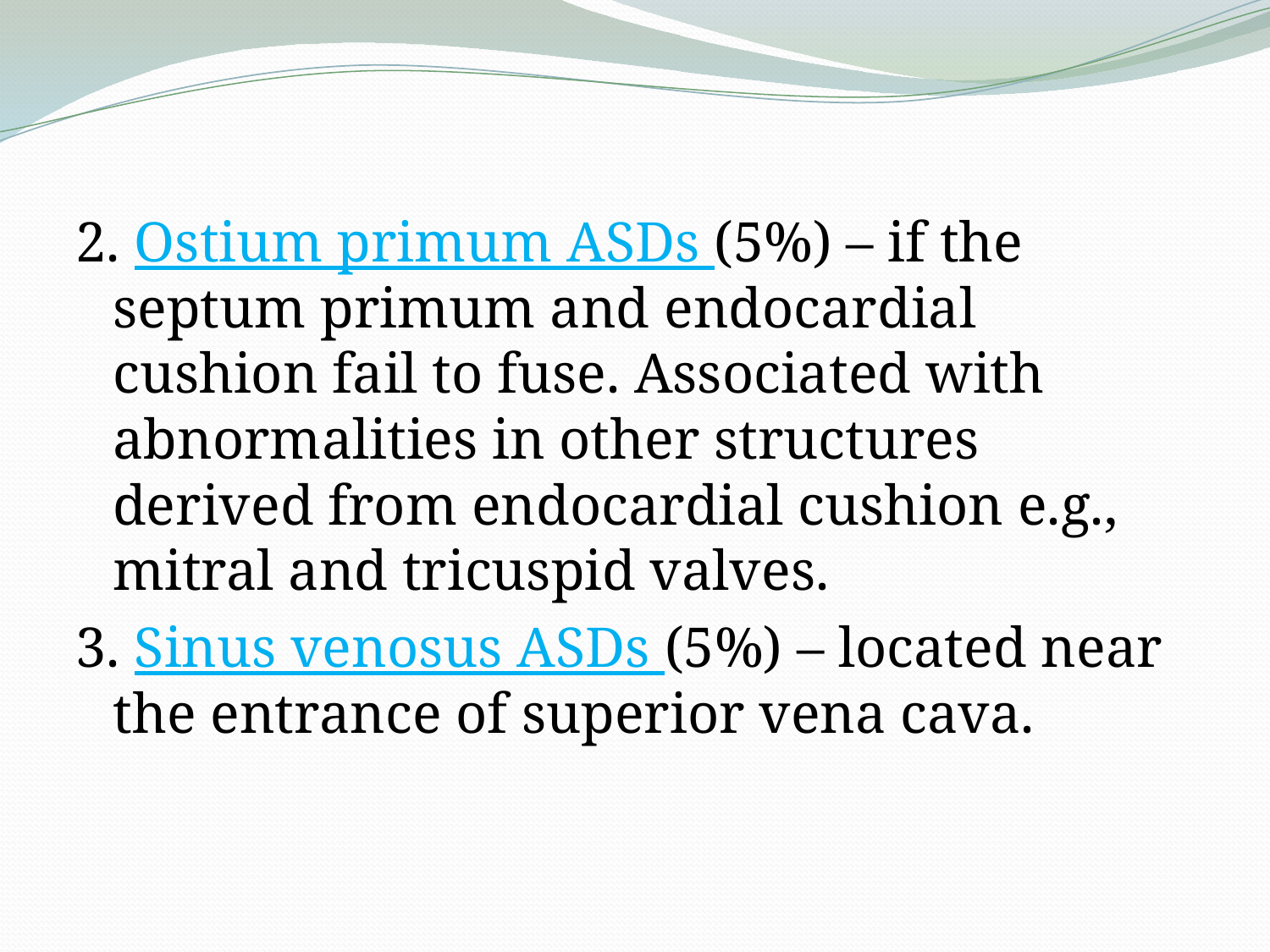

2. Ostium primum ASDs (5%) – if the septum primum and endocardial cushion fail to fuse. Associated with abnormalities in other structures derived from endocardial cushion e.g., mitral and tricuspid valves.
3. Sinus venosus ASDs (5%) – located near the entrance of superior vena cava.